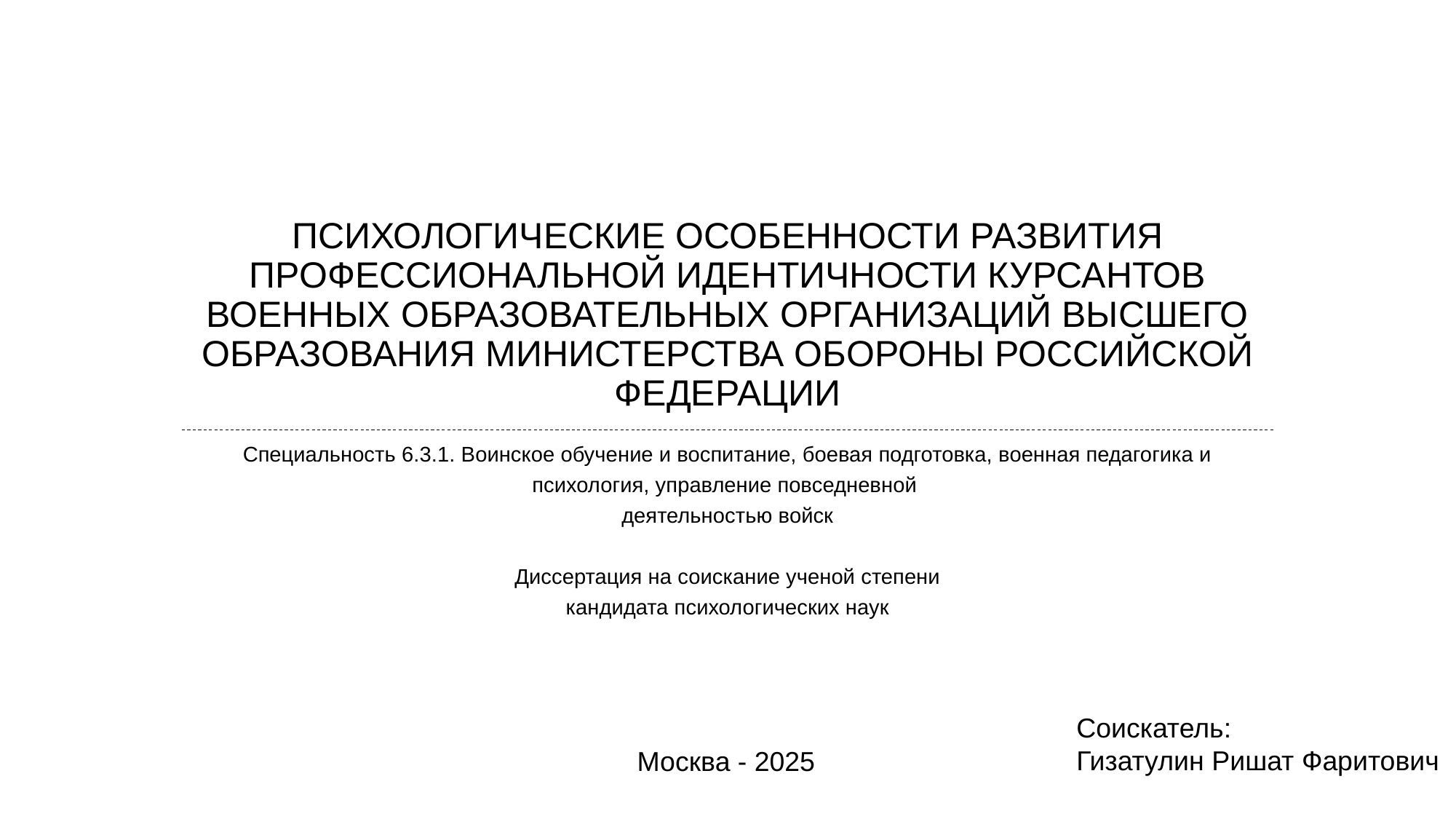

# ПСИХОЛОГИЧЕСКИЕ ОСОБЕННОСТИ РАЗВИТИЯ ПРОФЕССИОНАЛЬНОЙ ИДЕНТИЧНОСТИ КУРСАНТОВ ВОЕННЫХ ОБРАЗОВАТЕЛЬНЫХ ОРГАНИЗАЦИЙ ВЫСШЕГО ОБРАЗОВАНИЯ МИНИСТЕРСТВА ОБОРОНЫ РОССИЙСКОЙ ФЕДЕРАЦИИ
Специальность 6.3.1. Воинское обучение и воспитание, боевая подготовка, военная педагогика и психология, управление повседневной
деятельностью войск

Диссертация на соискание ученой степени
кандидата психологических наук
Соискатель:
Гизатулин Ришат Фаритович
Москва - 2025